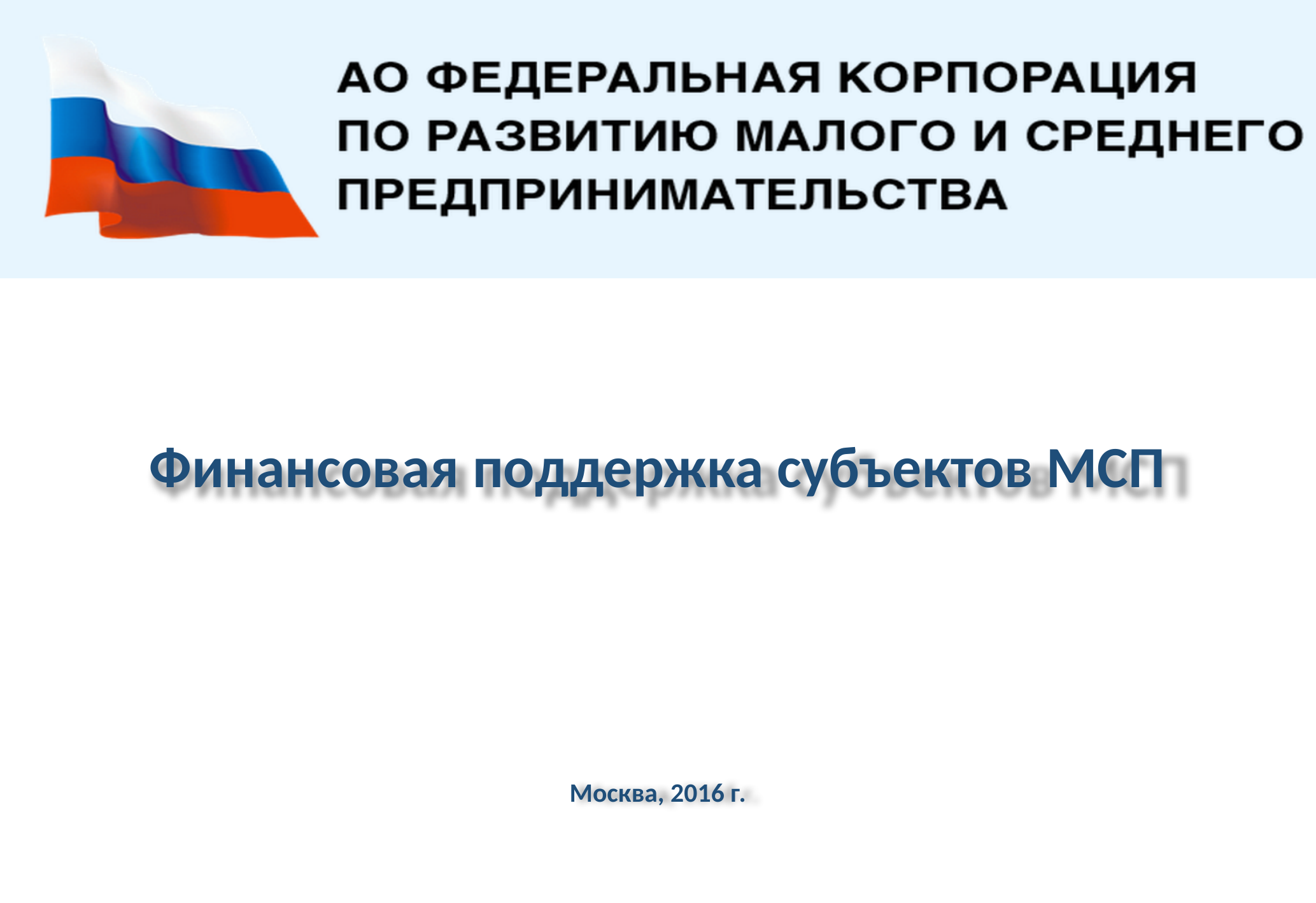

# Финансовая поддержка субъектов МСП
Москва, 2016 г.